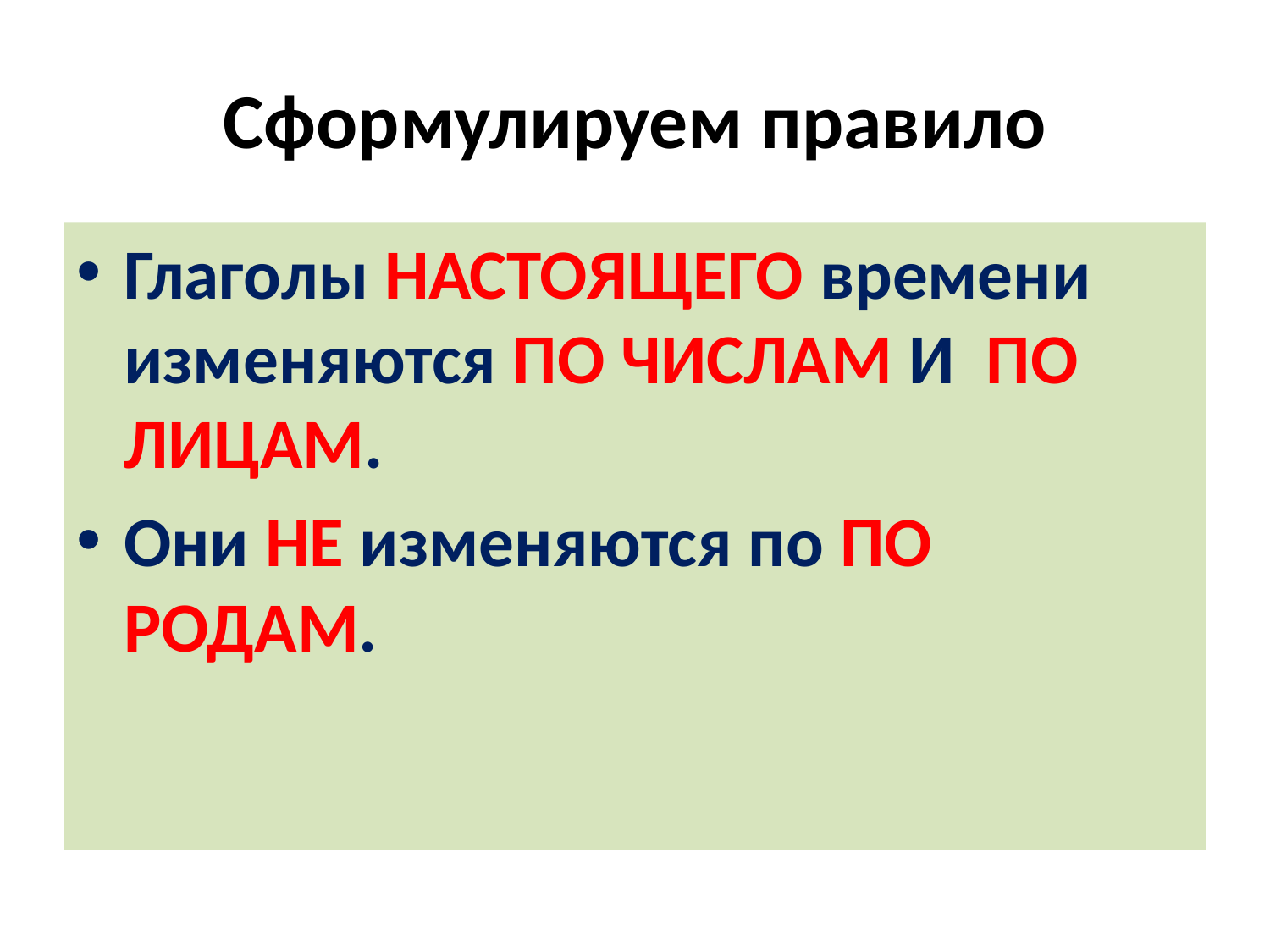

# Сформулируем правило
Глаголы НАСТОЯЩЕГО времени изменяются ПО ЧИСЛАМ И  ПО ЛИЦАМ.
Они НЕ изменяются по ПО РОДАМ.